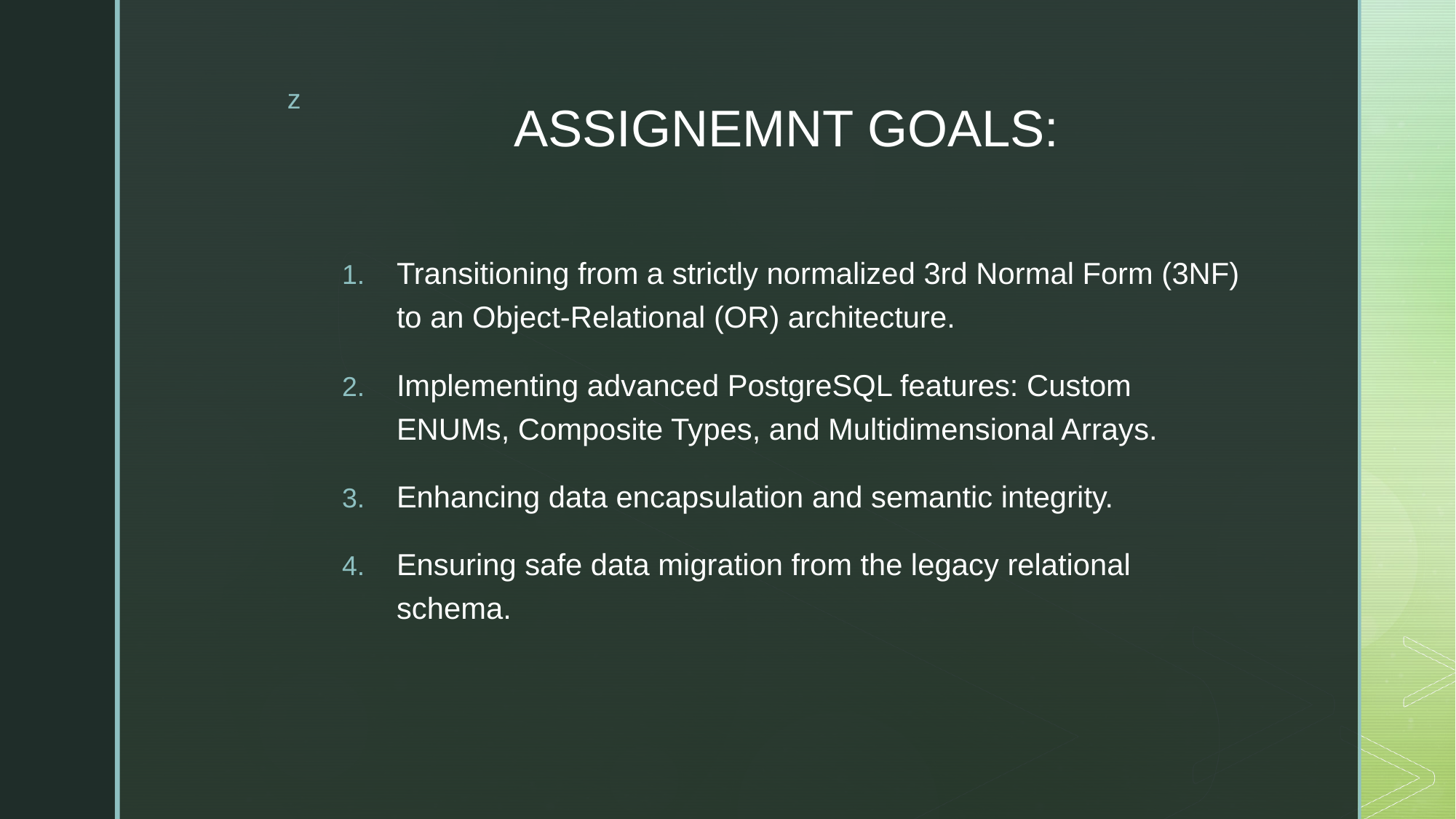

# ASSIGNEMNT GOALS:
Transitioning from a strictly normalized 3rd Normal Form (3NF) to an Object-Relational (OR) architecture.
Implementing advanced PostgreSQL features: Custom ENUMs, Composite Types, and Multidimensional Arrays.
Enhancing data encapsulation and semantic integrity.
Ensuring safe data migration from the legacy relational schema.